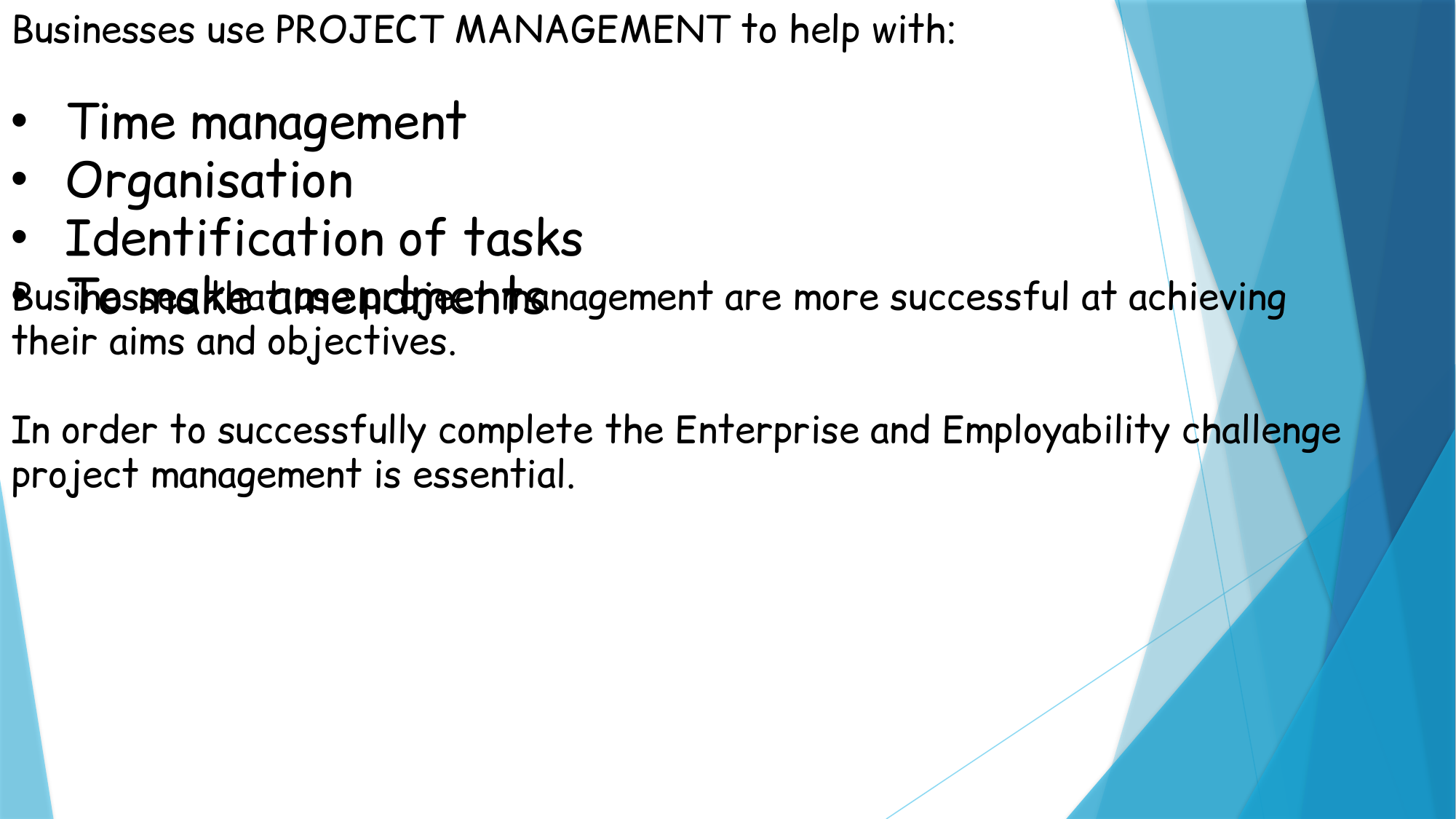

# Businesses use PROJECT MANAGEMENT to help with: Businesses that use project management are more successful at achieving their aims and objectives. In order to successfully complete the Enterprise and Employability challenge project management is essential.
Time management
Organisation
Identification of tasks
To make amendments